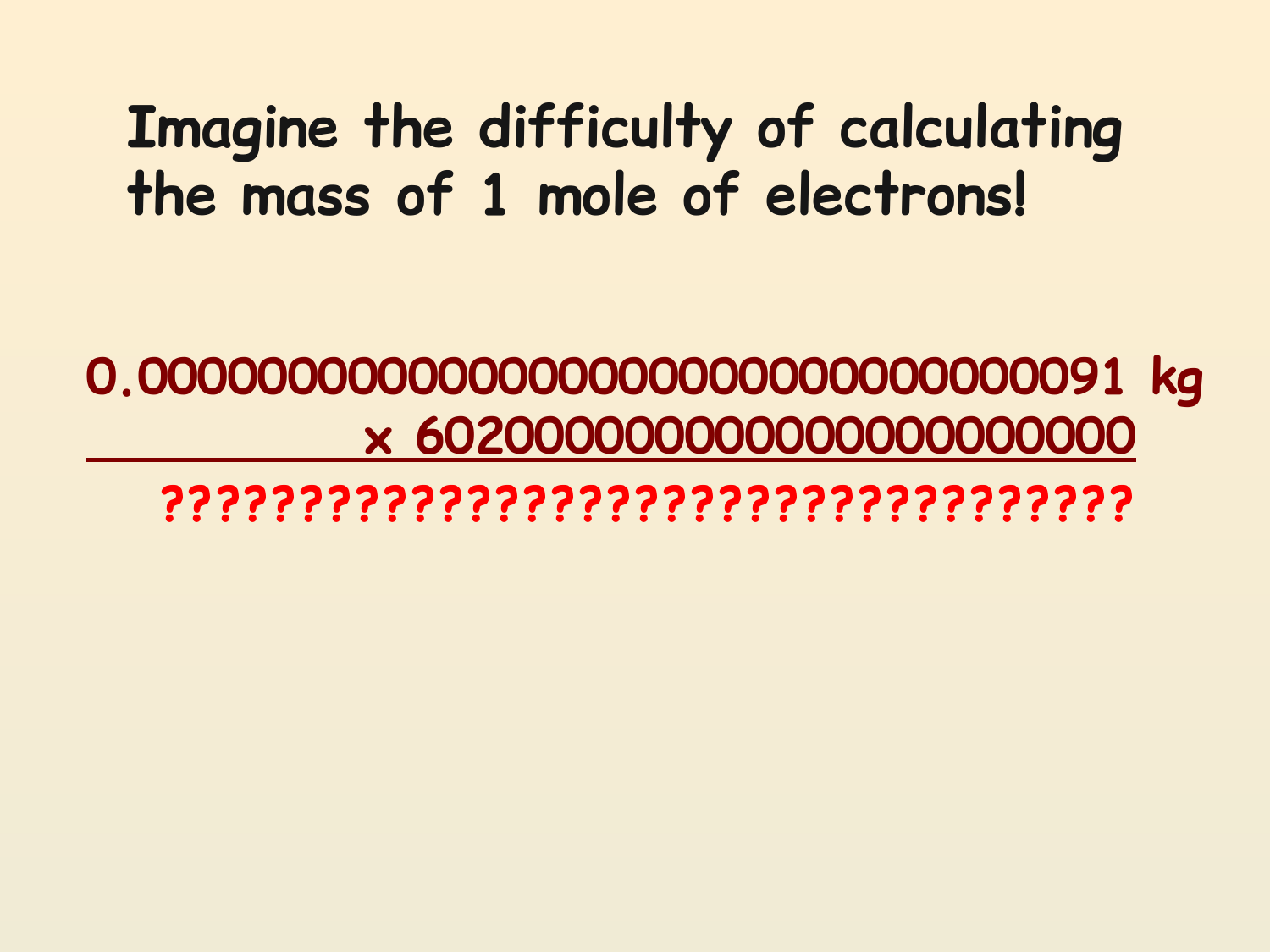

Imagine the difficulty of calculating the mass of 1 mole of electrons!
0.000000000000000000000000000000091 kg
             x 602000000000000000000000

???????????????????????????????????